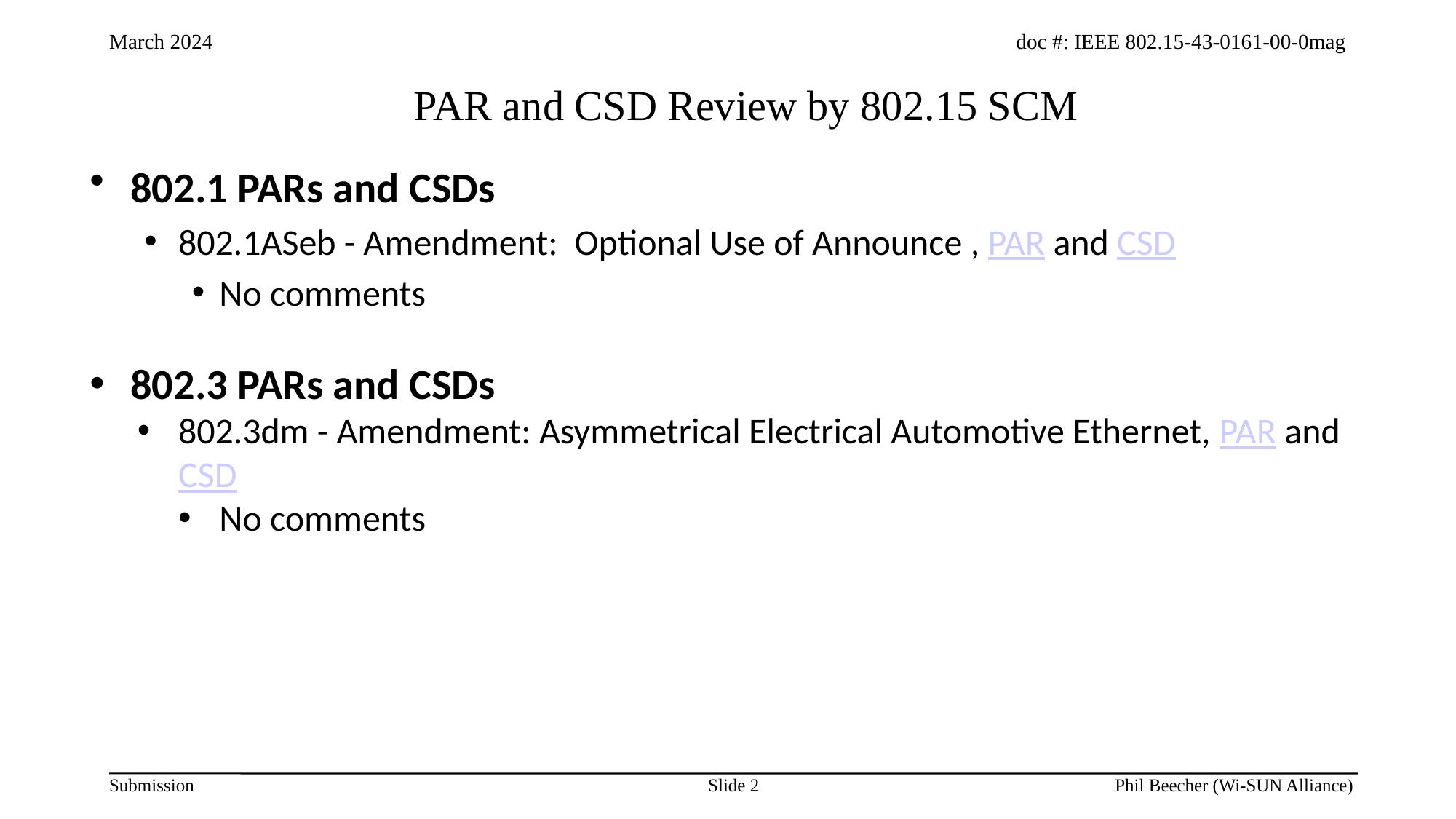

# PAR and CSD Review by 802.15 SCM
802.1 PARs and CSDs
802.1ASeb - Amendment:  Optional Use of Announce , PAR and CSD
No comments

802.3 PARs and CSDs
802.3dm - Amendment: Asymmetrical Electrical Automotive Ethernet, PAR and CSD
No comments

Slide 2
Phil Beecher (Wi-SUN Alliance)